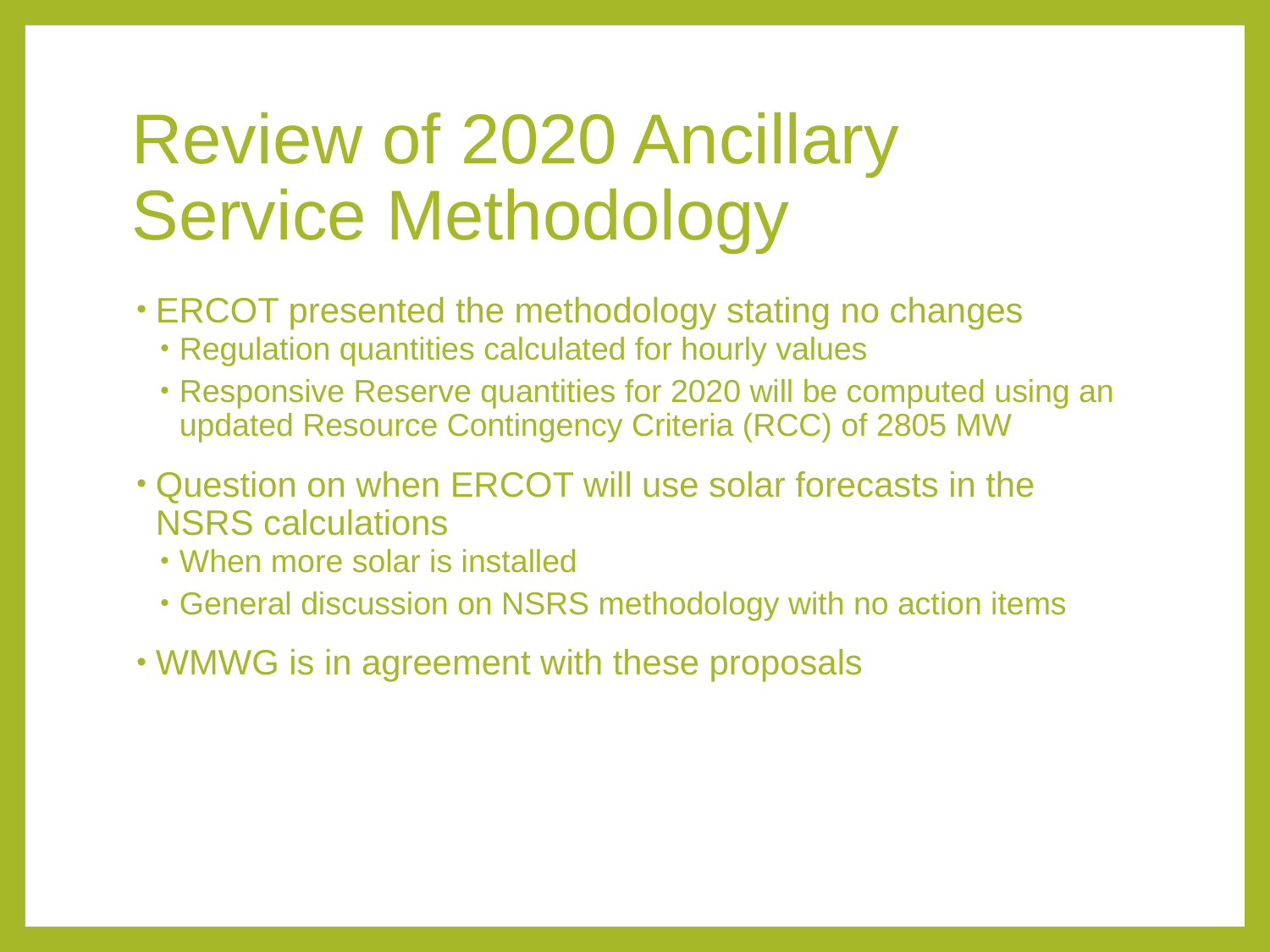

# Review of 2020 Ancillary Service Methodology
ERCOT presented the methodology stating no changes
Regulation quantities calculated for hourly values
Responsive Reserve quantities for 2020 will be computed using an updated Resource Contingency Criteria (RCC) of 2805 MW
Question on when ERCOT will use solar forecasts in the NSRS calculations
When more solar is installed
General discussion on NSRS methodology with no action items
WMWG is in agreement with these proposals